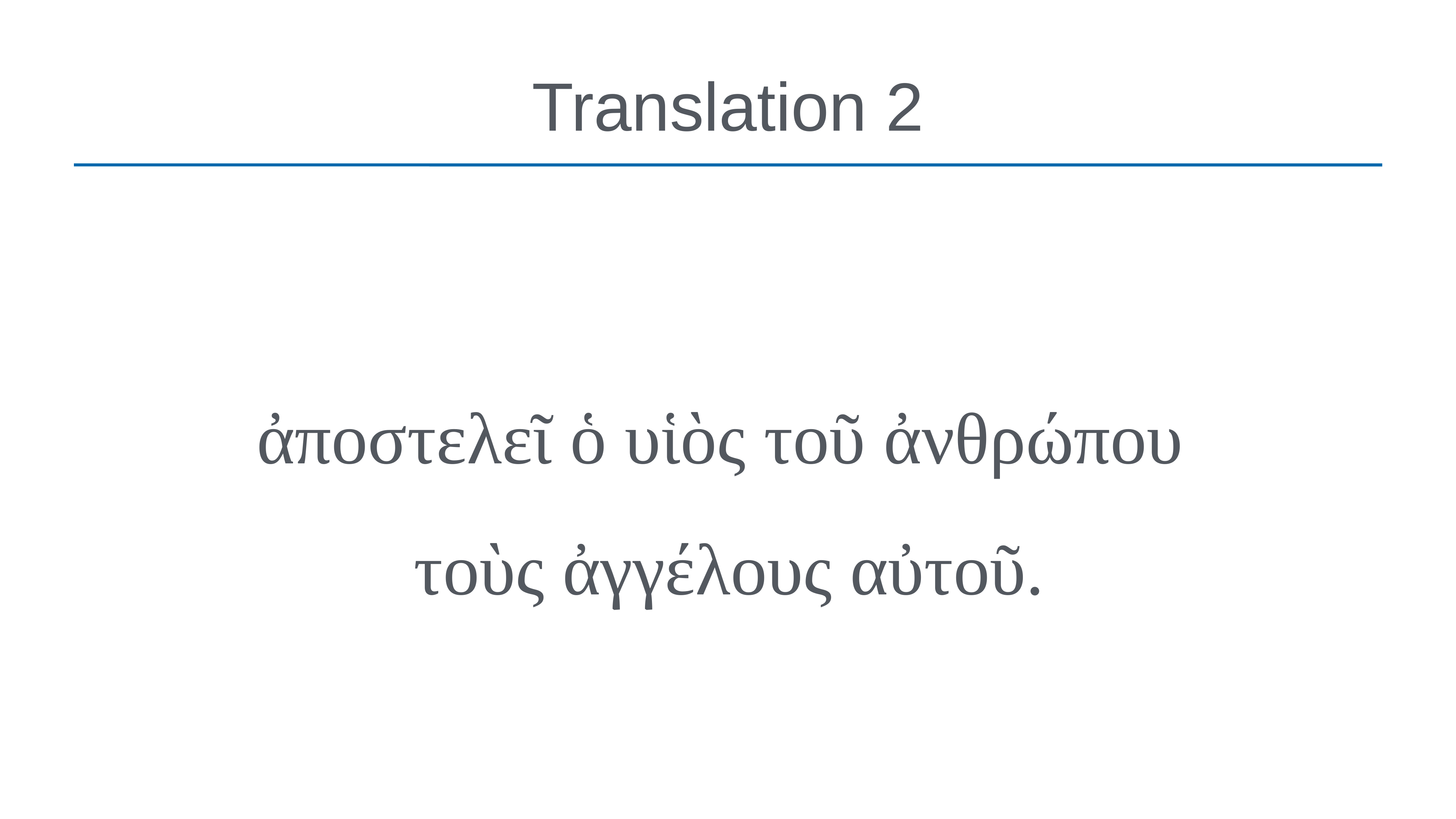

# Translation 2
ἀποστελεῖ ὁ υἱὸς τοῦ ἀνθρώπου
τοὺς ἀγγέλους αὐτοῦ.